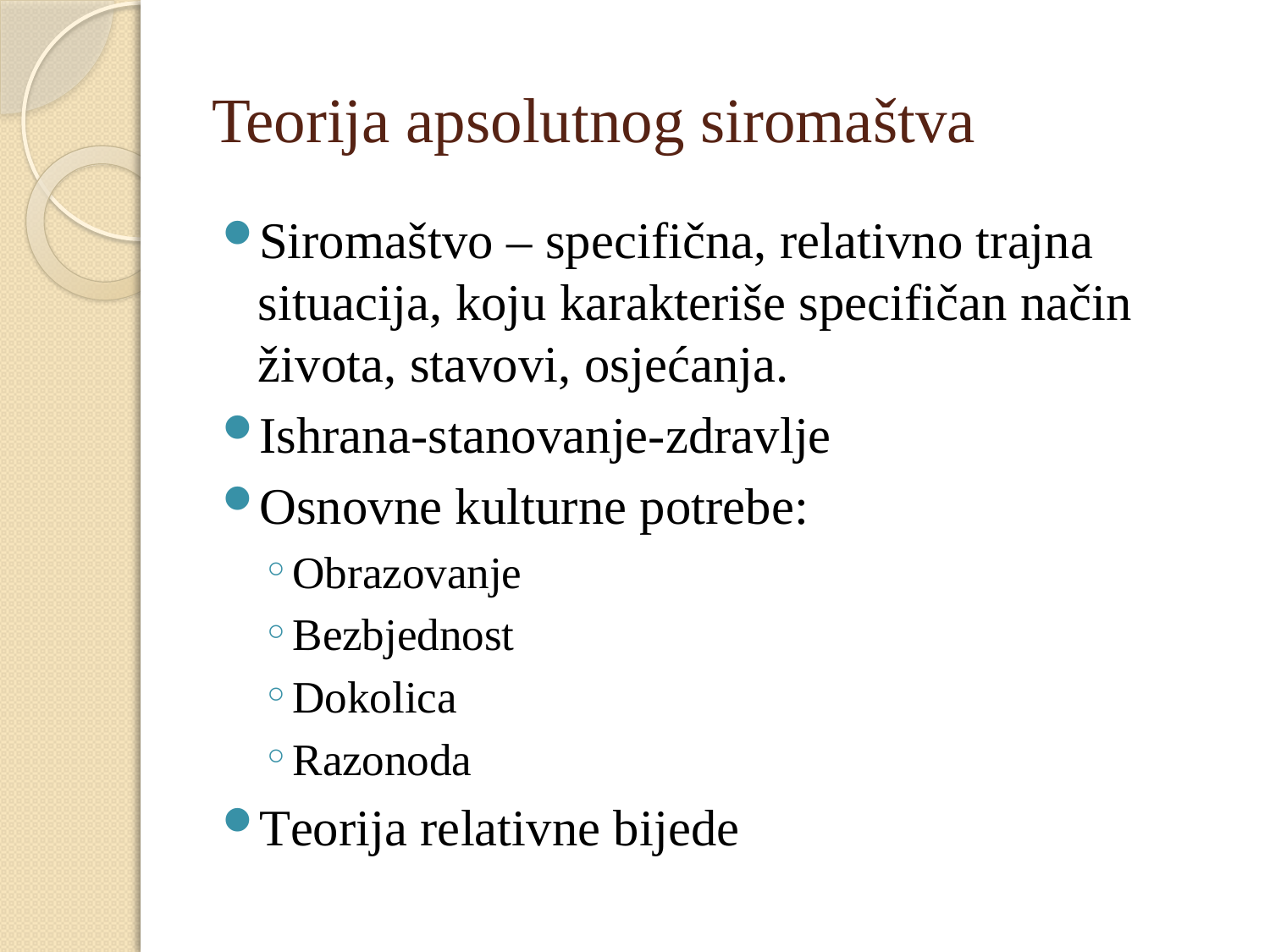

# Teorija apsolutnog siromaštva
Siromaštvo – specifična, relativno trajna situacija, koju karakteriše specifičan način života, stavovi, osjećanja.
Ishrana-stanovanje-zdravlje
Osnovne kulturne potrebe:
Obrazovanje
Bezbjednost
Dokolica
Razonoda
Teorija relativne bijede